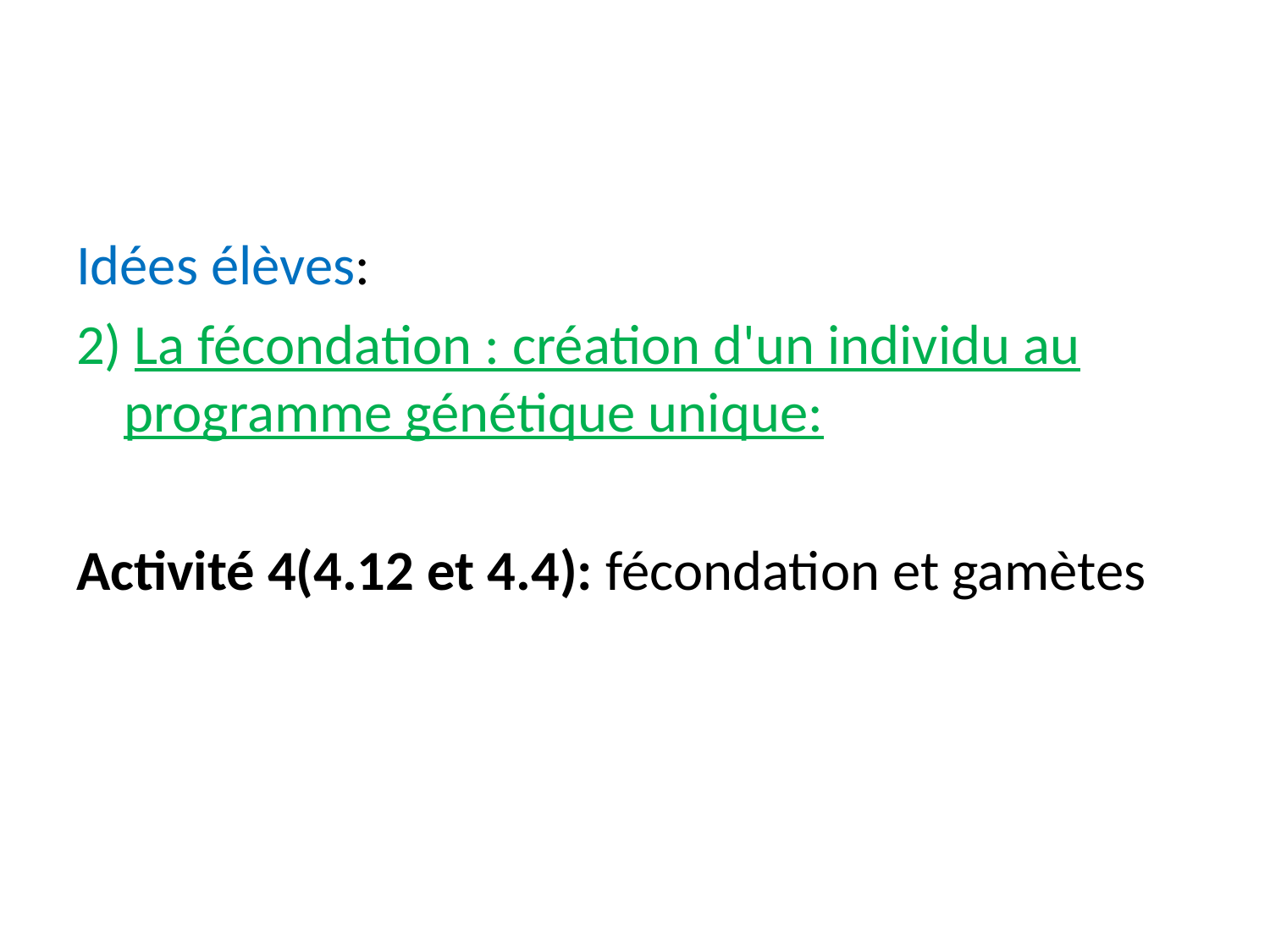

#

Idées élèves:
2) La fécondation : création d'un individu au programme génétique unique:

Activité 4(4.12 et 4.4): fécondation et gamètes